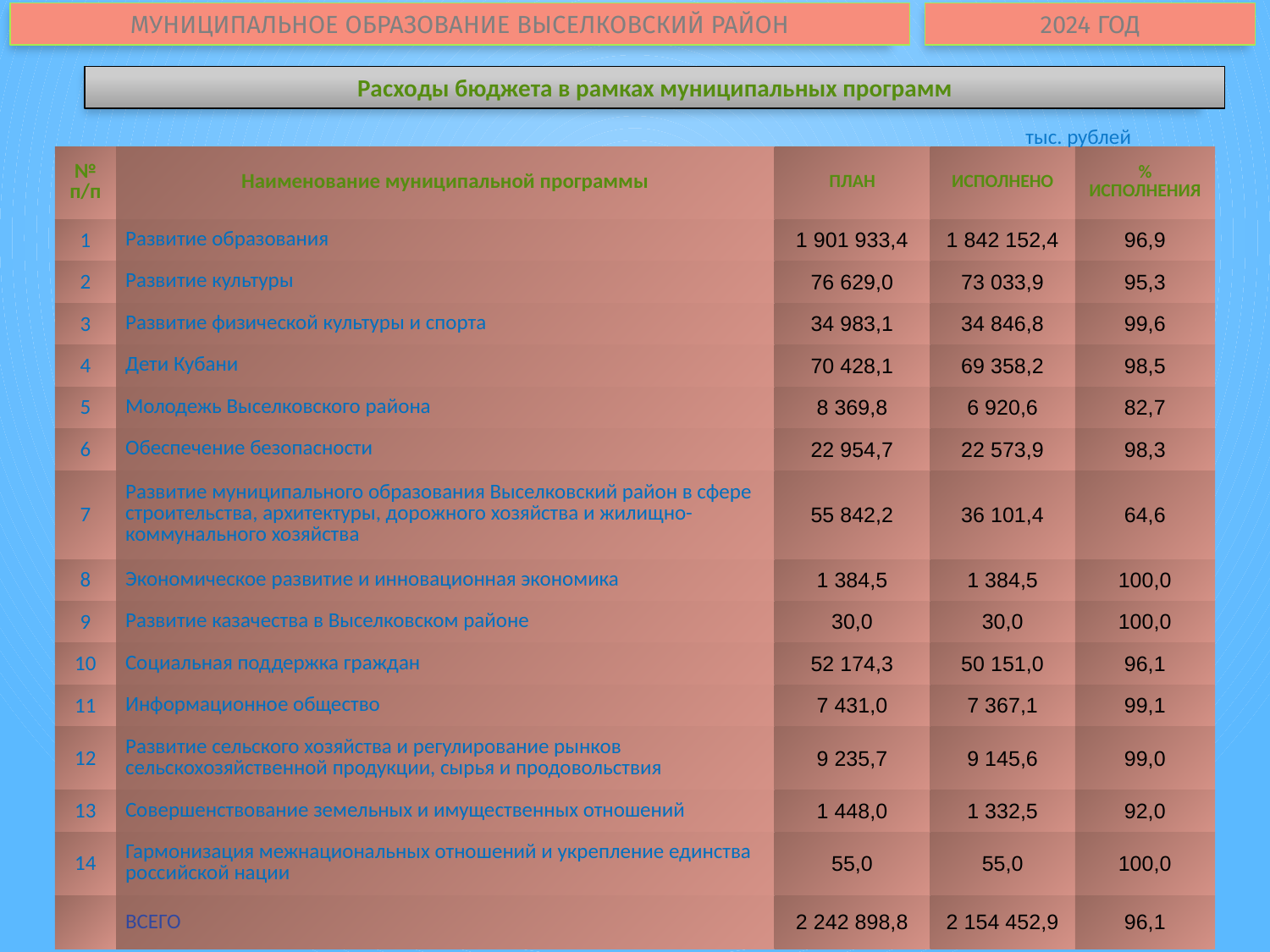

МУНИЦИПАЛЬНОЕ ОБРАЗОВАНИЕ ВЫСЕЛКОВСКИЙ РАЙОН
2024 ГОД
Расходы бюджета в рамках муниципальных программ
    тыс. рублей
| № п/п | Наименование муниципальной программы | ПЛАН | ИСПОЛНЕНО | % ИСПОЛНЕНИЯ |
| --- | --- | --- | --- | --- |
| 1 | Развитие образования | 1 901 933,4 | 1 842 152,4 | 96,9 |
| 2 | Развитие культуры | 76 629,0 | 73 033,9 | 95,3 |
| 3 | Развитие физической культуры и спорта | 34 983,1 | 34 846,8 | 99,6 |
| 4 | Дети Кубани | 70 428,1 | 69 358,2 | 98,5 |
| 5 | Молодежь Выселковского района | 8 369,8 | 6 920,6 | 82,7 |
| 6 | Обеспечение безопасности | 22 954,7 | 22 573,9 | 98,3 |
| 7 | Развитие муниципального образования Выселковский район в сфере строительства, архитектуры, дорожного хозяйства и жилищно-коммунального хозяйства | 55 842,2 | 36 101,4 | 64,6 |
| 8 | Экономическое развитие и инновационная экономика | 1 384,5 | 1 384,5 | 100,0 |
| 9 | Развитие казачества в Выселковском районе | 30,0 | 30,0 | 100,0 |
| 10 | Социальная поддержка граждан | 52 174,3 | 50 151,0 | 96,1 |
| 11 | Информационное общество | 7 431,0 | 7 367,1 | 99,1 |
| 12 | Развитие сельского хозяйства и регулирование рынков сельскохозяйственной продукции, сырья и продовольствия | 9 235,7 | 9 145,6 | 99,0 |
| 13 | Совершенствование земельных и имущественных отношений | 1 448,0 | 1 332,5 | 92,0 |
| 14 | Гармонизация межнациональных отношений и укрепление единства российской нации | 55,0 | 55,0 | 100,0 |
|  | ВСЕГО | 2 242 898,8 | 2 154 452,9 | 96,1 |